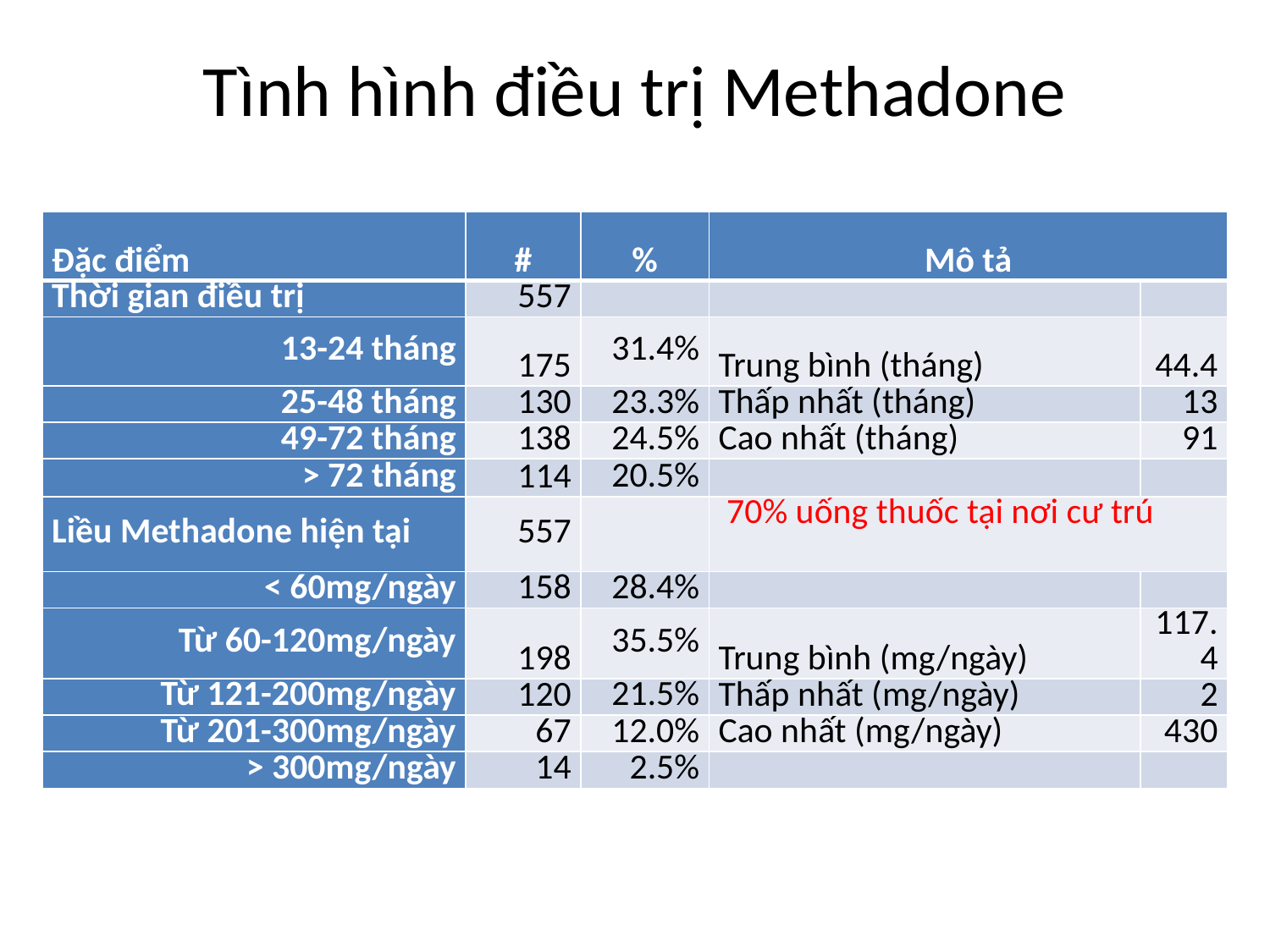

# Tình hình điều trị Methadone
| Đặc điểm | # | % | Mô tả |  |
| --- | --- | --- | --- | --- |
| Thời gian điều trị | 557 |  |  |  |
| 13-24 tháng | 175 | 31.4% | Trung bình (tháng) | 44.4 |
| 25-48 tháng | 130 | 23.3% | Thấp nhất (tháng) | 13 |
| 49-72 tháng | 138 | 24.5% | Cao nhất (tháng) | 91 |
| > 72 tháng | 114 | 20.5% |  |  |
| Liều Methadone hiện tại | 557 |  | 70% uống thuốc tại nơi cư trú |  |
| < 60mg/ngày | 158 | 28.4% |  |  |
| Từ 60-120mg/ngày | 198 | 35.5% | Trung bình (mg/ngày) | 117.4 |
| Từ 121-200mg/ngày | 120 | 21.5% | Thấp nhất (mg/ngày) | 2 |
| Từ 201-300mg/ngày | 67 | 12.0% | Cao nhất (mg/ngày) | 430 |
| > 300mg/ngày | 14 | 2.5% |  |  |